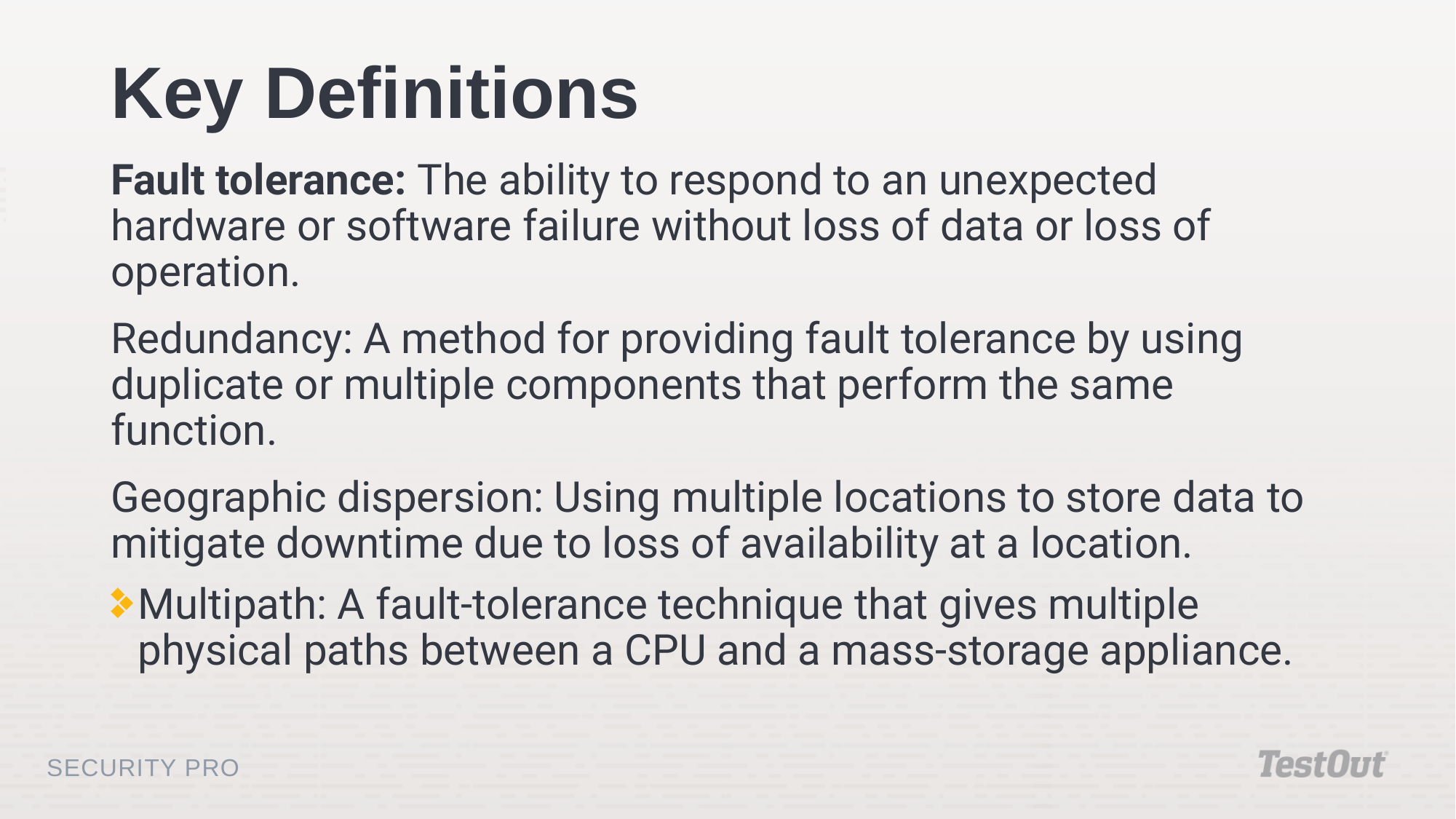

# Key Definitions
Fault tolerance: The ability to respond to an unexpected hardware or software failure without loss of data or loss of operation.
Redundancy: A method for providing fault tolerance by using duplicate or multiple components that perform the same function.
Geographic dispersion: Using multiple locations to store data to mitigate downtime due to loss of availability at a location.
Multipath: A fault-tolerance technique that gives multiple physical paths between a CPU and a mass-storage appliance.
Security Pro